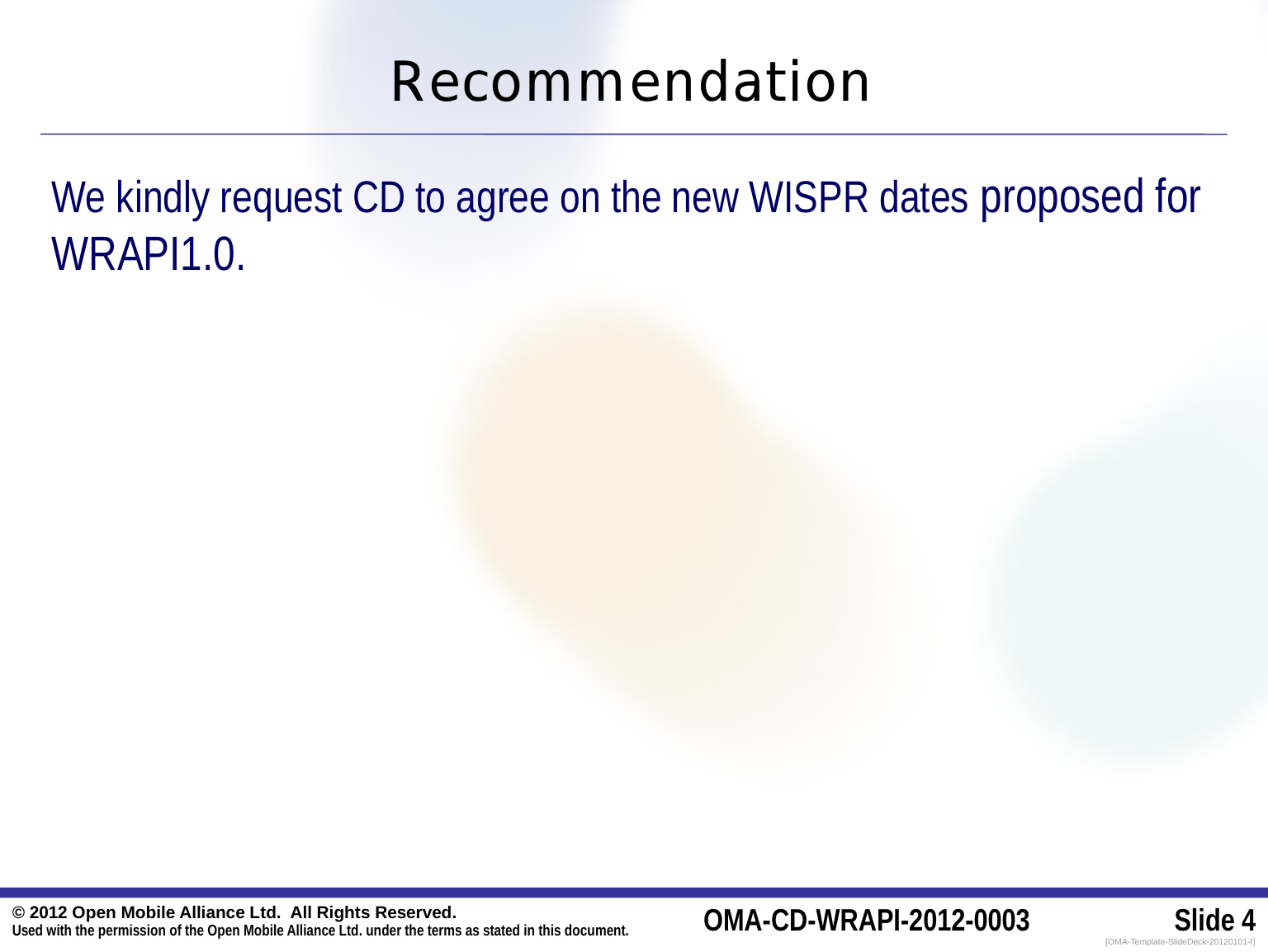

Recommendation
We kindly request CD to agree on the new WISPR dates proposed for WRAPI1.0.